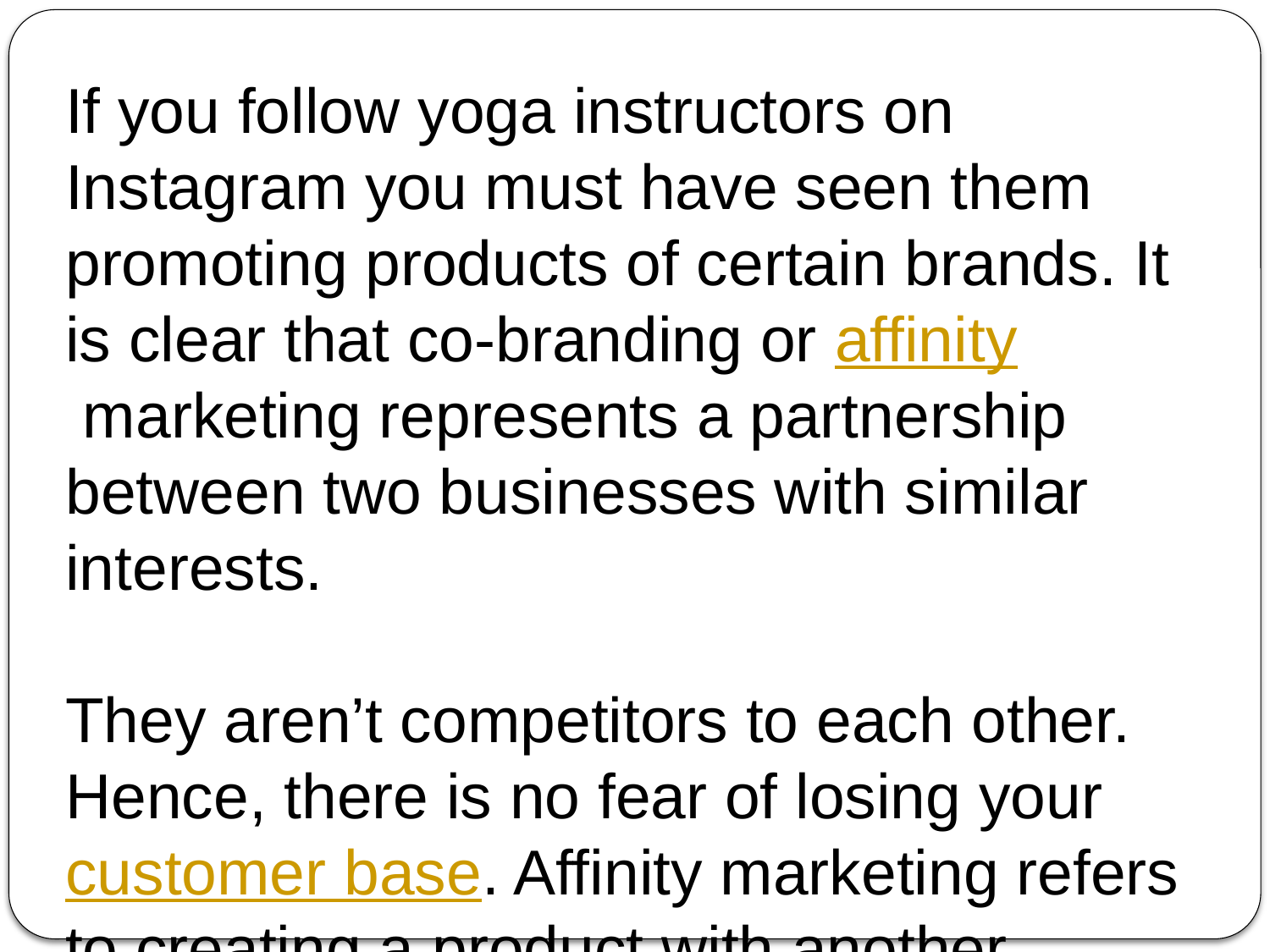

If you follow yoga instructors on Instagram you must have seen them promoting products of certain brands. It is clear that co-branding or affinity marketing represents a partnership between two businesses with similar interests.

They aren’t competitors to each other. Hence, there is no fear of losing your customer base. Affinity marketing refers to creating a product with another business to boost its sales.